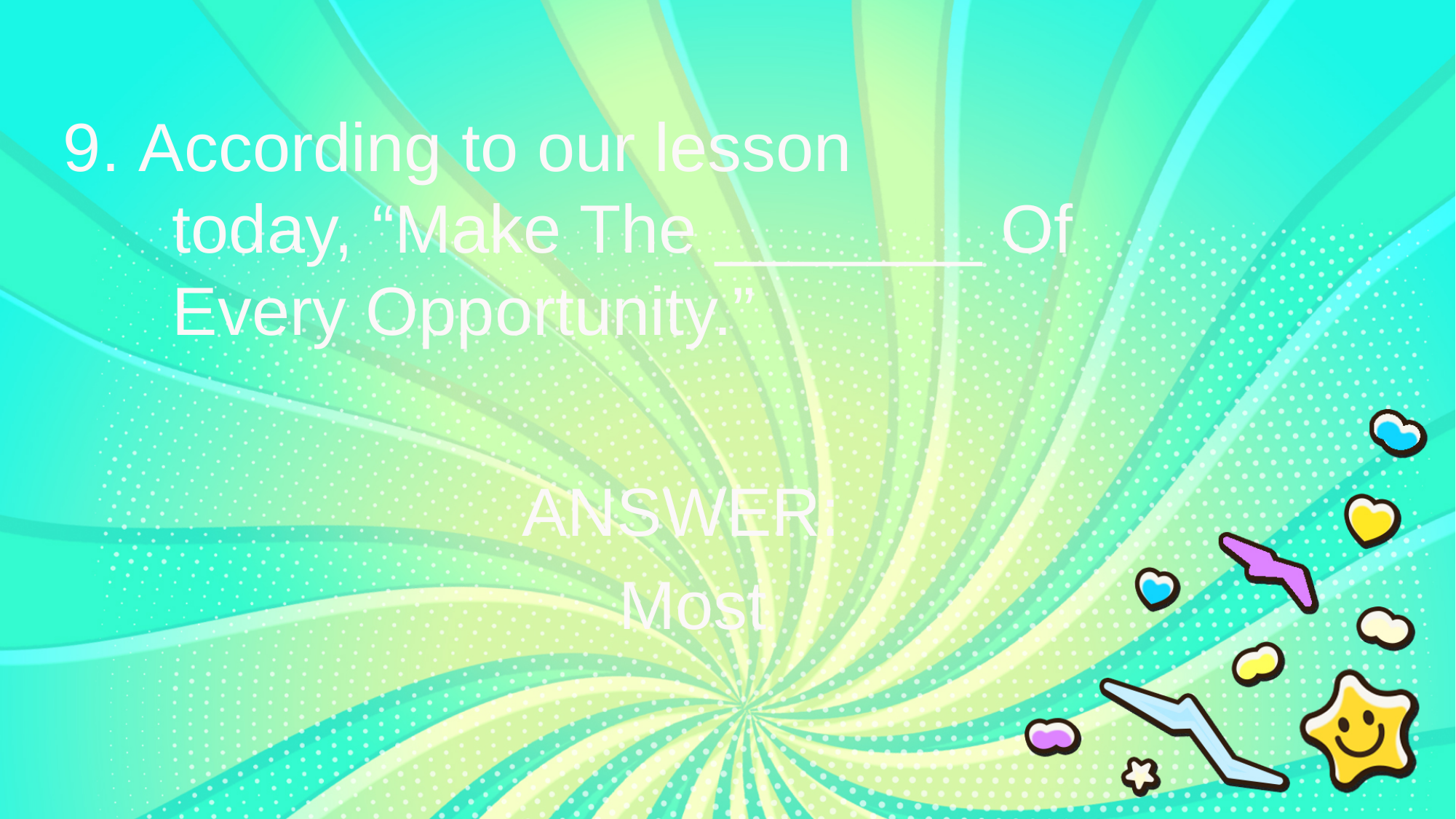

9. According to our lesson
	today, “Make The _______ Of
	Every Opportunity.”
ANSWER:
Most